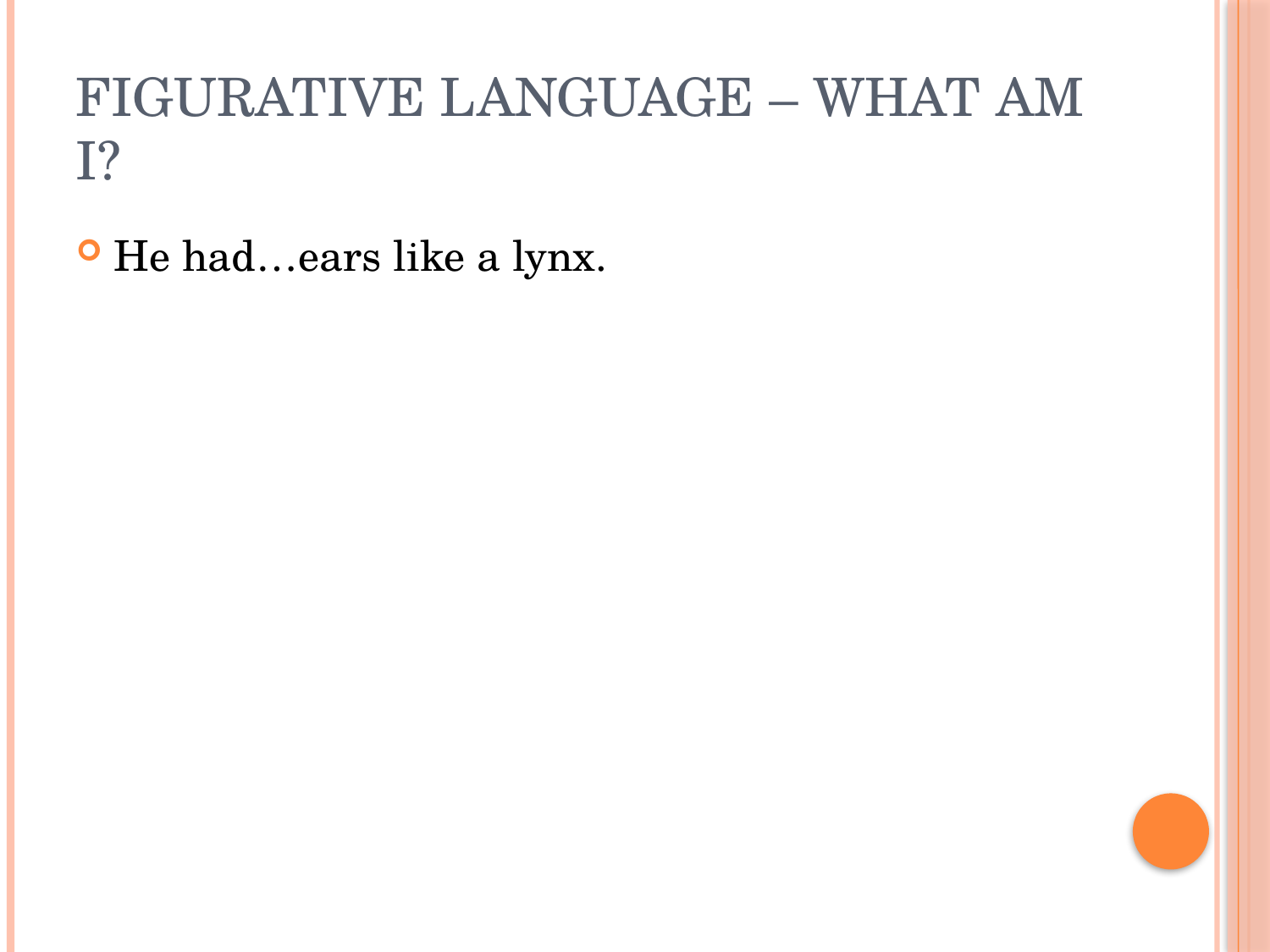

# Figurative Language – What Am I?
He had…ears like a lynx.